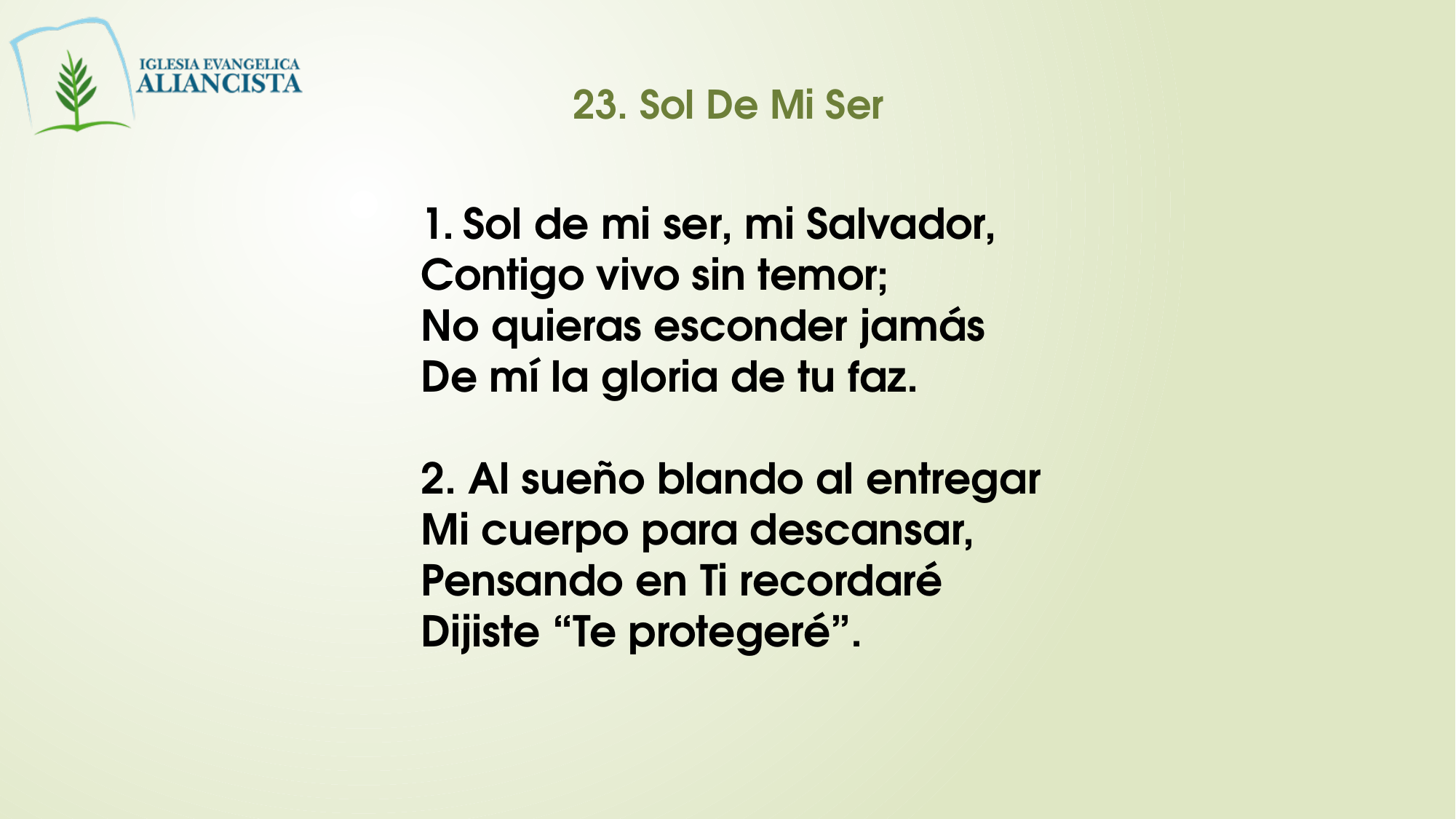

23. Sol De Mi Ser
1. Sol de mi ser, mi Salvador,
Contigo vivo sin temor;
No quieras esconder jamás
De mí la gloria de tu faz.

2. Al sueño blando al entregar
Mi cuerpo para descansar,
Pensando en Ti recordaré
Dijiste “Te protegeré”.